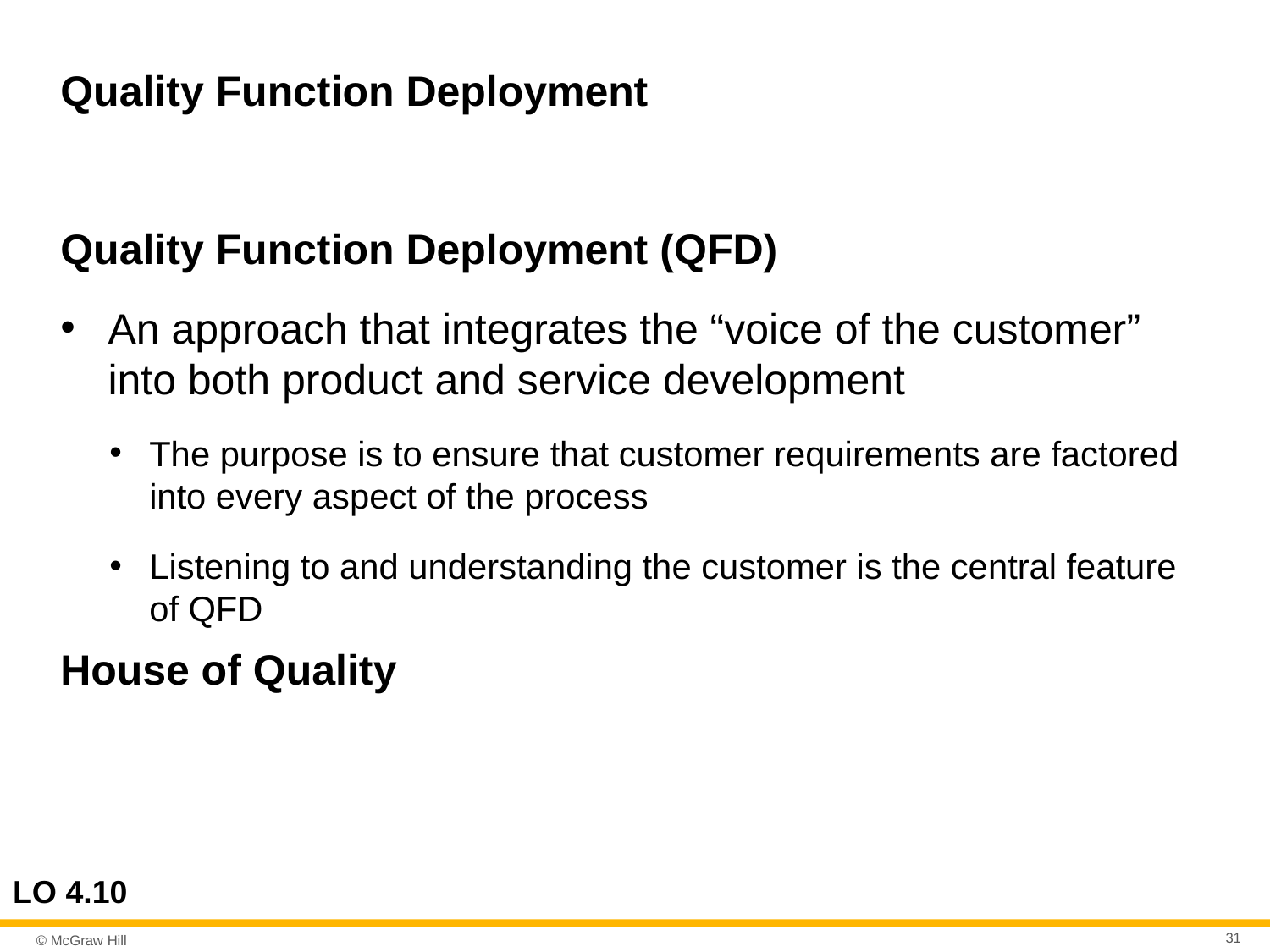

# Quality Function Deployment
Quality Function Deployment (QFD)
An approach that integrates the “voice of the customer” into both product and service development
The purpose is to ensure that customer requirements are factored into every aspect of the process
Listening to and understanding the customer is the central feature of QFD
House of Quality
LO 4.10